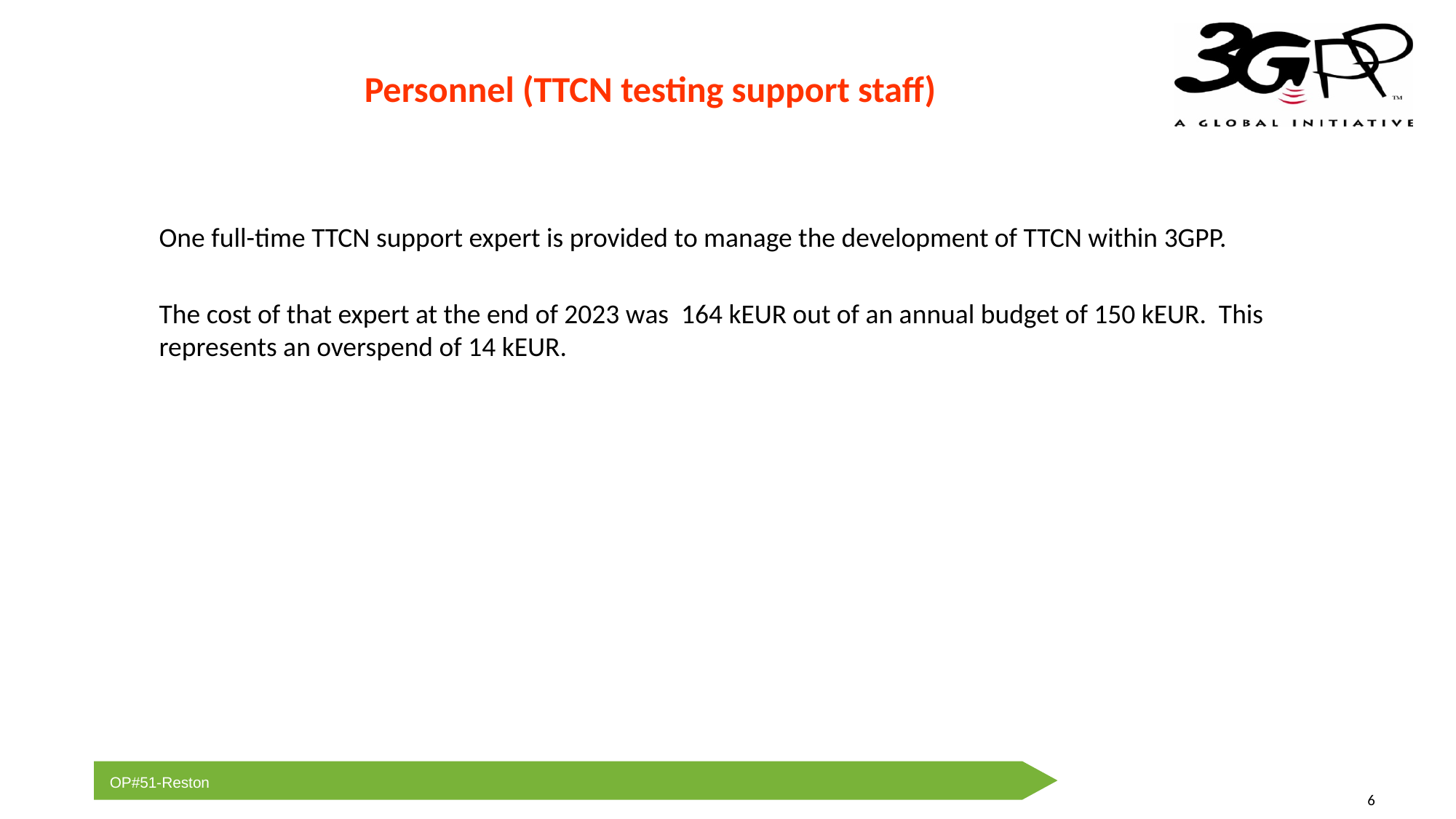

Personnel (TTCN testing support staff)

One full-time TTCN support expert is provided to manage the development of TTCN within 3GPP.

The cost of that expert at the end of 2023 was  164 kEUR out of an annual budget of 150 kEUR.  This represents an overspend of 14 kEUR.